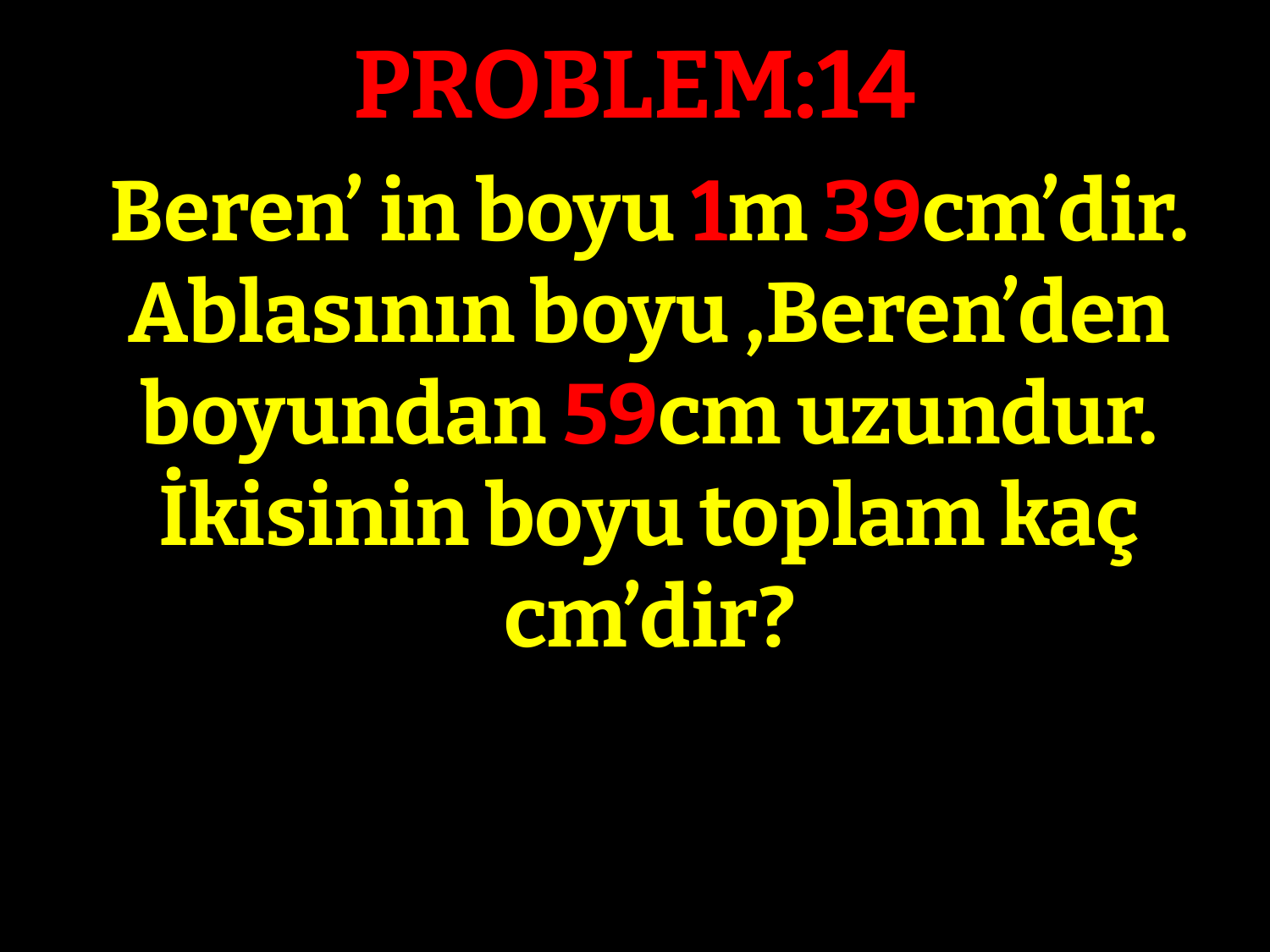

PROBLEM:14
#
Beren’ in boyu 1m 39cm’dir. Ablasının boyu ,Beren’den boyundan 59cm uzundur. İkisinin boyu toplam kaç cm’dir?